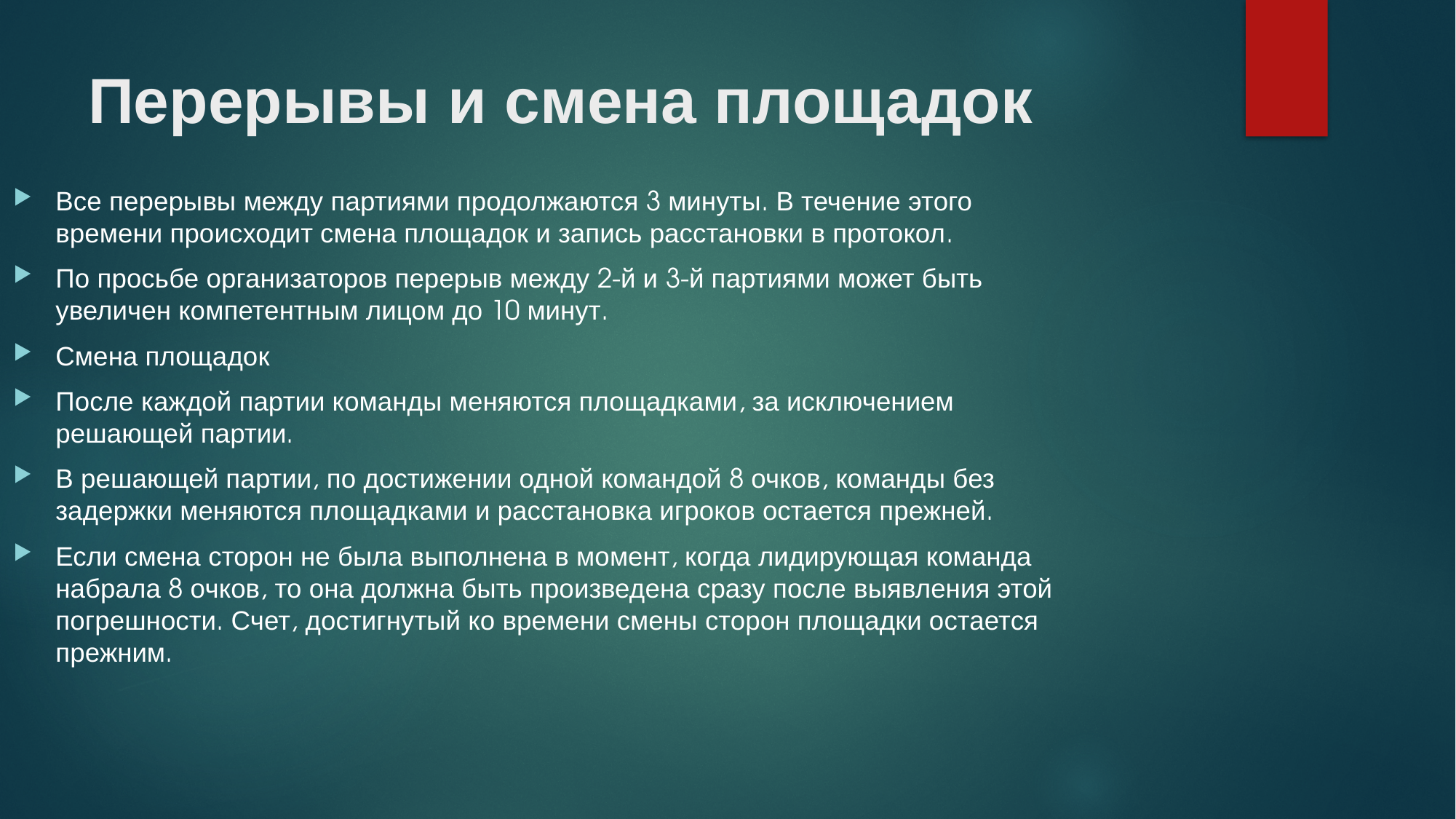

# Перерывы и смена площадок
Все перерывы между партиями продолжаются 3 минуты. В течение этого времени происходит смена площадок и запись расстановки в протокол.
По просьбе организаторов перерыв между 2-й и 3-й партиями может быть увеличен компетентным лицом до 10 минут.
Смена площадок
После каждой партии команды меняются площадками, за исключением решающей партии.
В решающей партии, по достижении одной командой 8 очков, команды без задержки меняются площадками и расстановка игроков остается прежней.
Если смена сторон не была выполнена в момент, когда лидирующая команда набрала 8 очков, то она должна быть произведена сразу после выявления этой погрешности. Счет, достигнутый ко времени смены сторон площадки остается прежним.